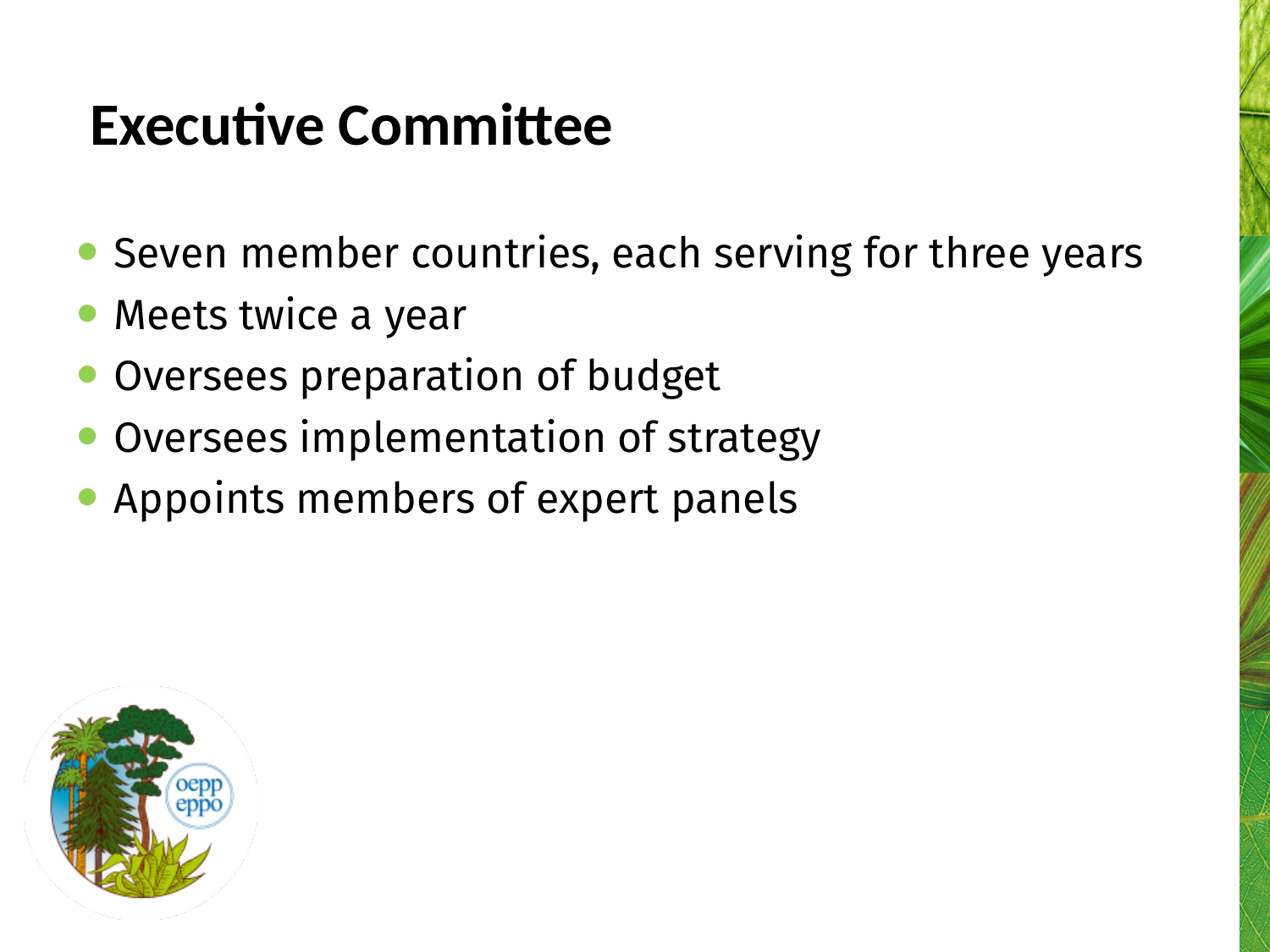

# Executive Committee
Seven member countries, each serving for three years
Meets twice a year
Oversees preparation of budget
Oversees implementation of strategy
Appoints members of expert panels